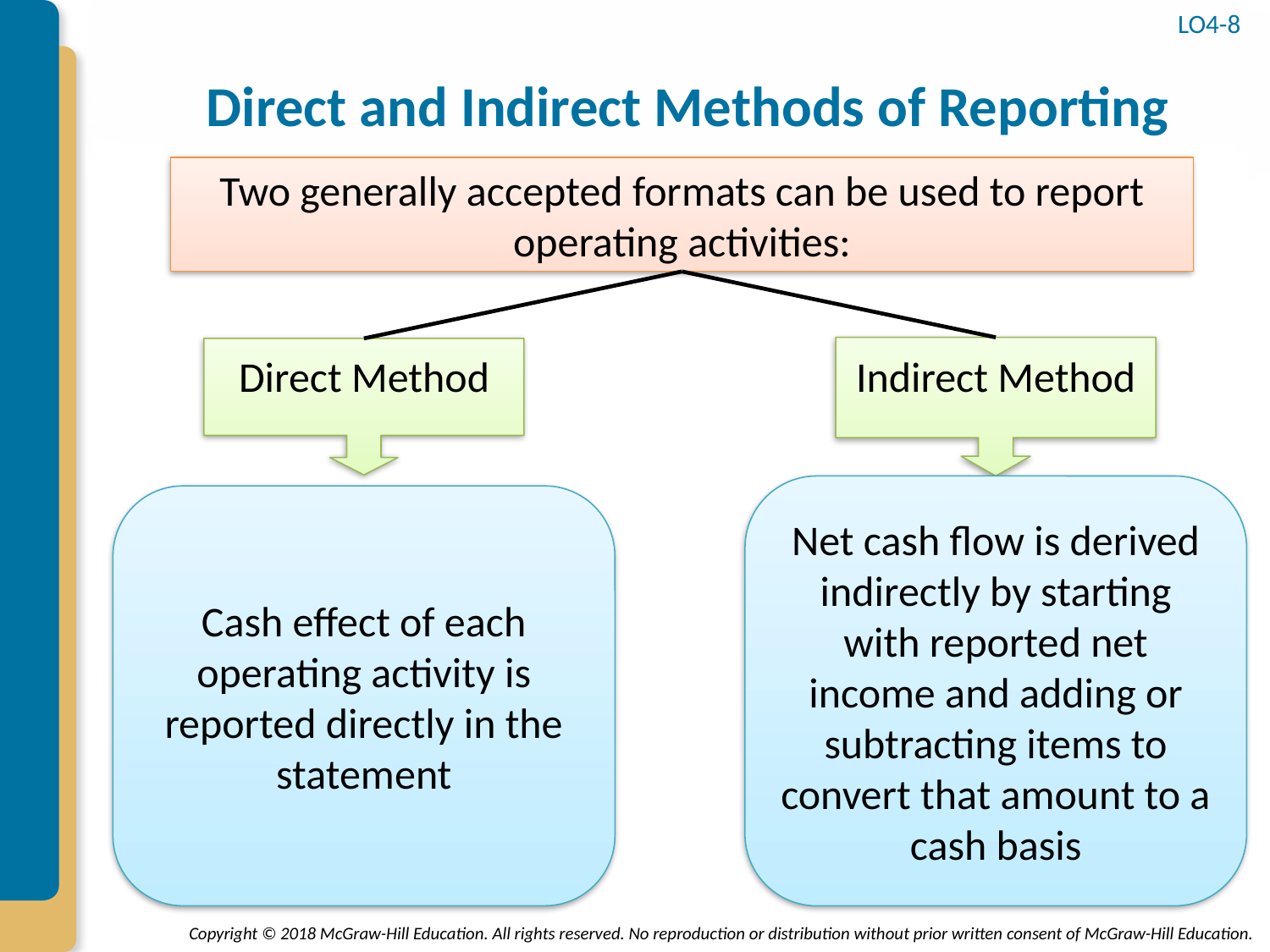

# Direct and Indirect Methods of Reporting
LO4-8
Two generally accepted formats can be used to report operating activities:

Direct Method
Indirect Method
Net cash flow is derived indirectly by starting with reported net income and adding or subtracting items to convert that amount to a cash basis
Cash effect of each operating activity is reported directly in the statement